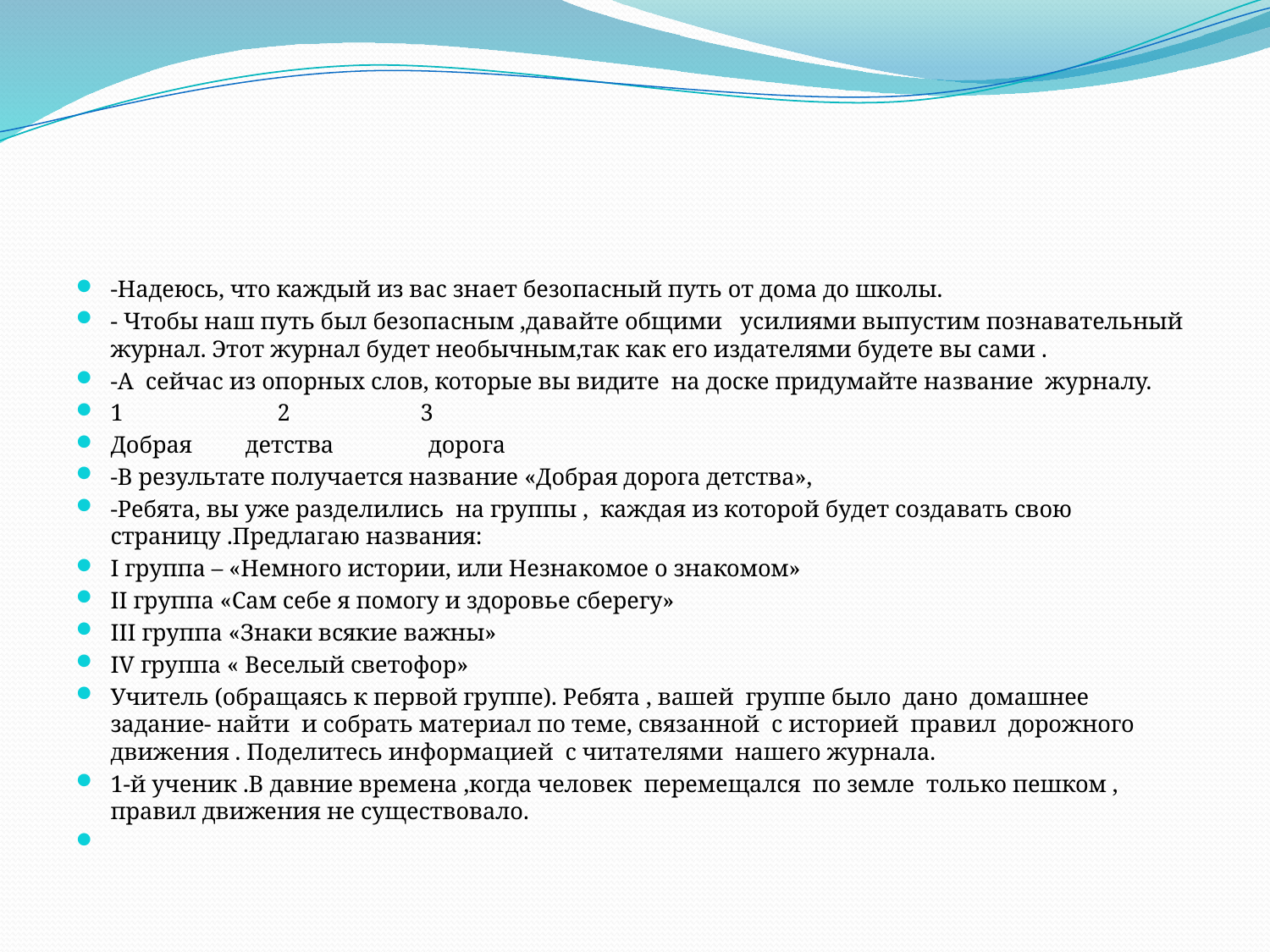

#
-Надеюсь, что каждый из вас знает безопасный путь от дома до школы.
- Чтобы наш путь был безопасным ,давайте общими   усилиями выпустим познавательный журнал. Этот журнал будет необычным,так как его издателями будете вы сами .
-А  сейчас из опорных слов, которые вы видите  на доске придумайте название  журналу.
1                          2                      3
Добрая         детства                дорога
-В результате получается название «Добрая дорога детства»,
-Ребята, вы уже разделились  на группы ,  каждая из которой будет создавать свою страницу .Предлагаю названия:
I группа – «Немного истории, или Незнакомое о знакомом»
II группа «Сам себе я помогу и здоровье сберегу»
III группа «Знаки всякие важны»
IV группа « Веселый светофор»
Учитель (обращаясь к первой группе). Ребята , вашей  группе было  дано  домашнее задание- найти  и собрать материал по теме, связанной  с историей  правил  дорожного движения . Поделитесь информацией  с читателями  нашего журнала.
1-й ученик .В давние времена ,когда человек  перемещался  по земле  только пешком , правил движения не существовало.